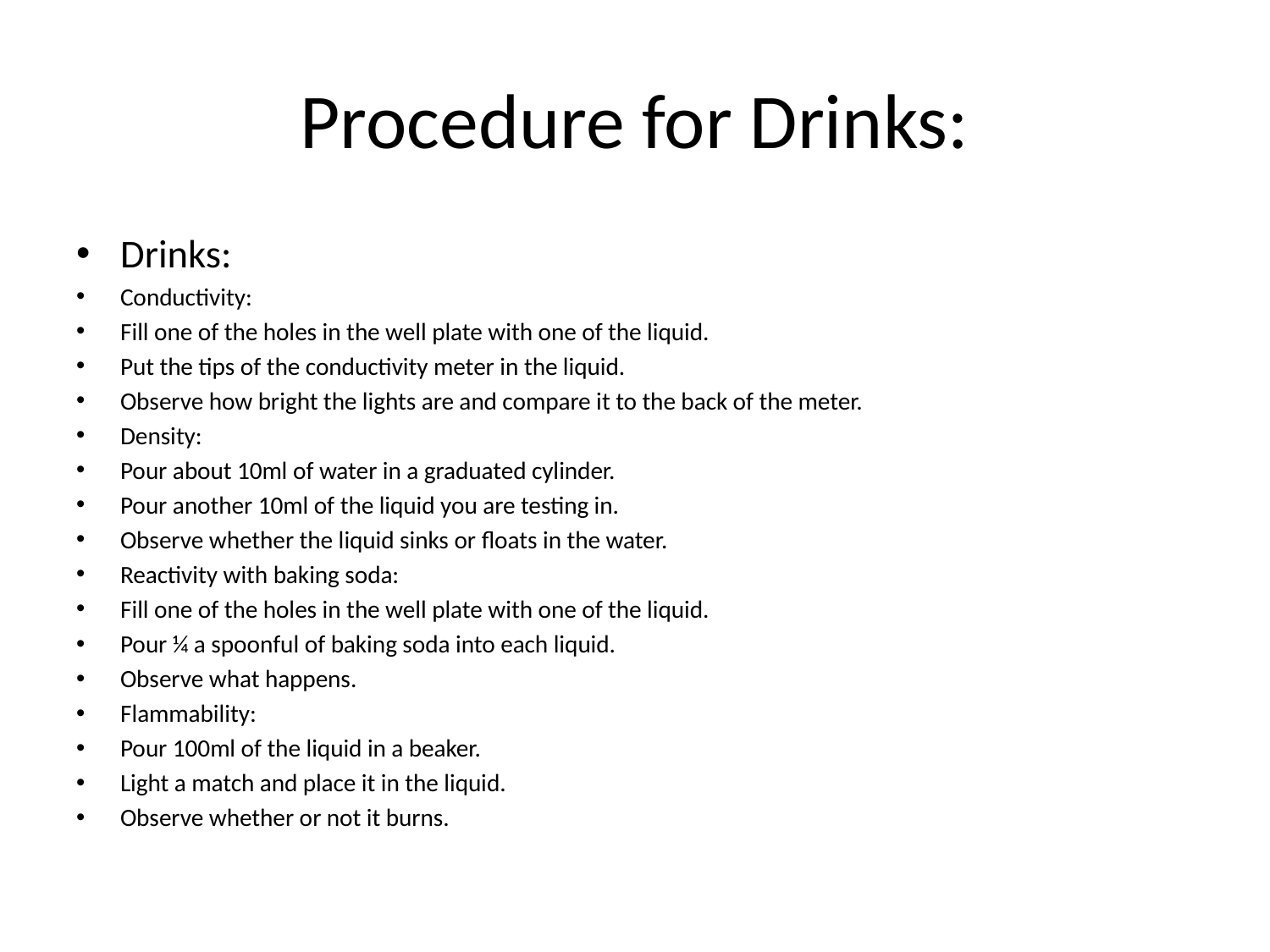

# Procedure for Drinks:
Drinks:
Conductivity:
Fill one of the holes in the well plate with one of the liquid.
Put the tips of the conductivity meter in the liquid.
Observe how bright the lights are and compare it to the back of the meter.
Density:
Pour about 10ml of water in a graduated cylinder.
Pour another 10ml of the liquid you are testing in.
Observe whether the liquid sinks or floats in the water.
Reactivity with baking soda:
Fill one of the holes in the well plate with one of the liquid.
Pour ¼ a spoonful of baking soda into each liquid.
Observe what happens.
Flammability:
Pour 100ml of the liquid in a beaker.
Light a match and place it in the liquid.
Observe whether or not it burns.